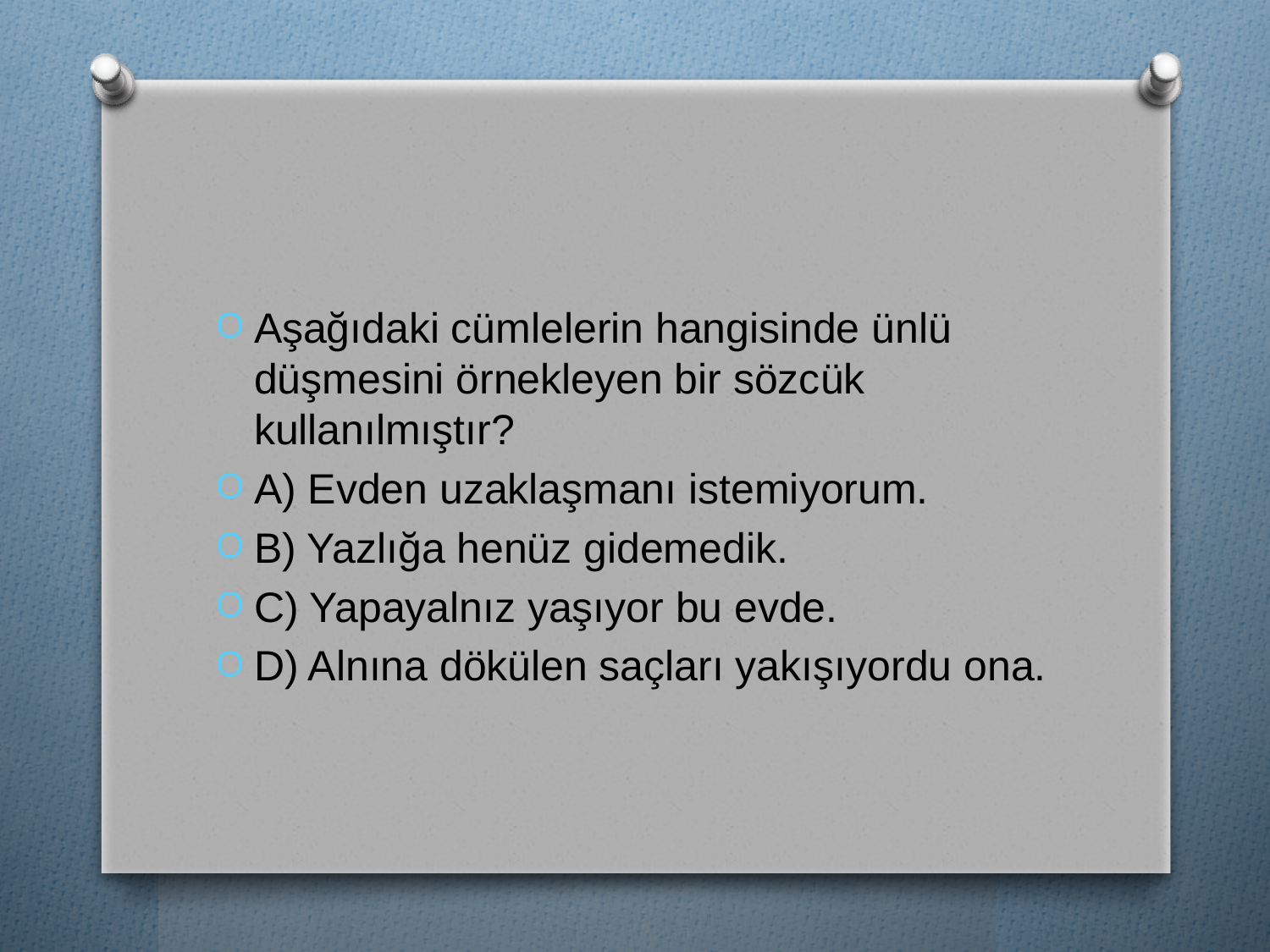

#
Aşağıdaki cümlelerin hangisinde ünlü düşmesini örnekleyen bir sözcük kullanılmıştır?
A) Evden uzaklaşmanı istemiyorum.
B) Yazlığa henüz gidemedik.
C) Yapayalnız yaşıyor bu evde.
D) Alnına dökülen saçları yakışıyordu ona.